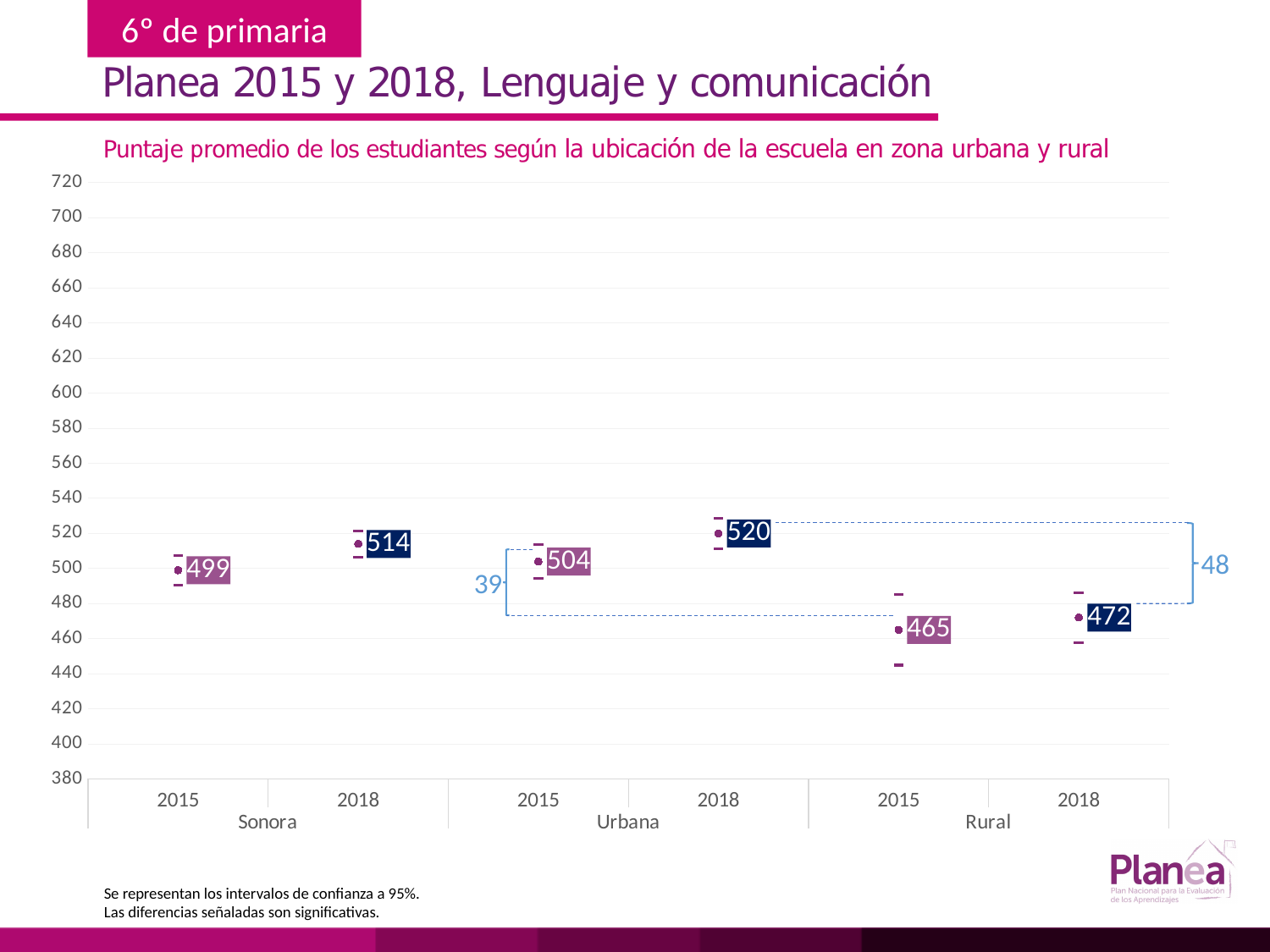

Planea 2015 y 2018, Lenguaje y comunicación

Puntaje promedio de los estudiantes según la ubicación de la escuela en zona urbana y rural

### Chart

| Category |  |  |  |
|---|---|---|---|
| 2015 | 490.443 | 507.557 | 499.0 |
| 2018 | 506.438 | 521.562 | 514.0 |
| 2015 | 494.249 | 513.751 | 504.0 |
| 2018 | 511.443 | 528.557 | 520.0 |
| 2015 | 444.901 | 485.099 | 465.0 |
| 2018 | 457.871 | 486.129 | 472.0 |
48

39
Se representan los intervalos de confianza a 95%.
Las diferencias señaladas son significativas.